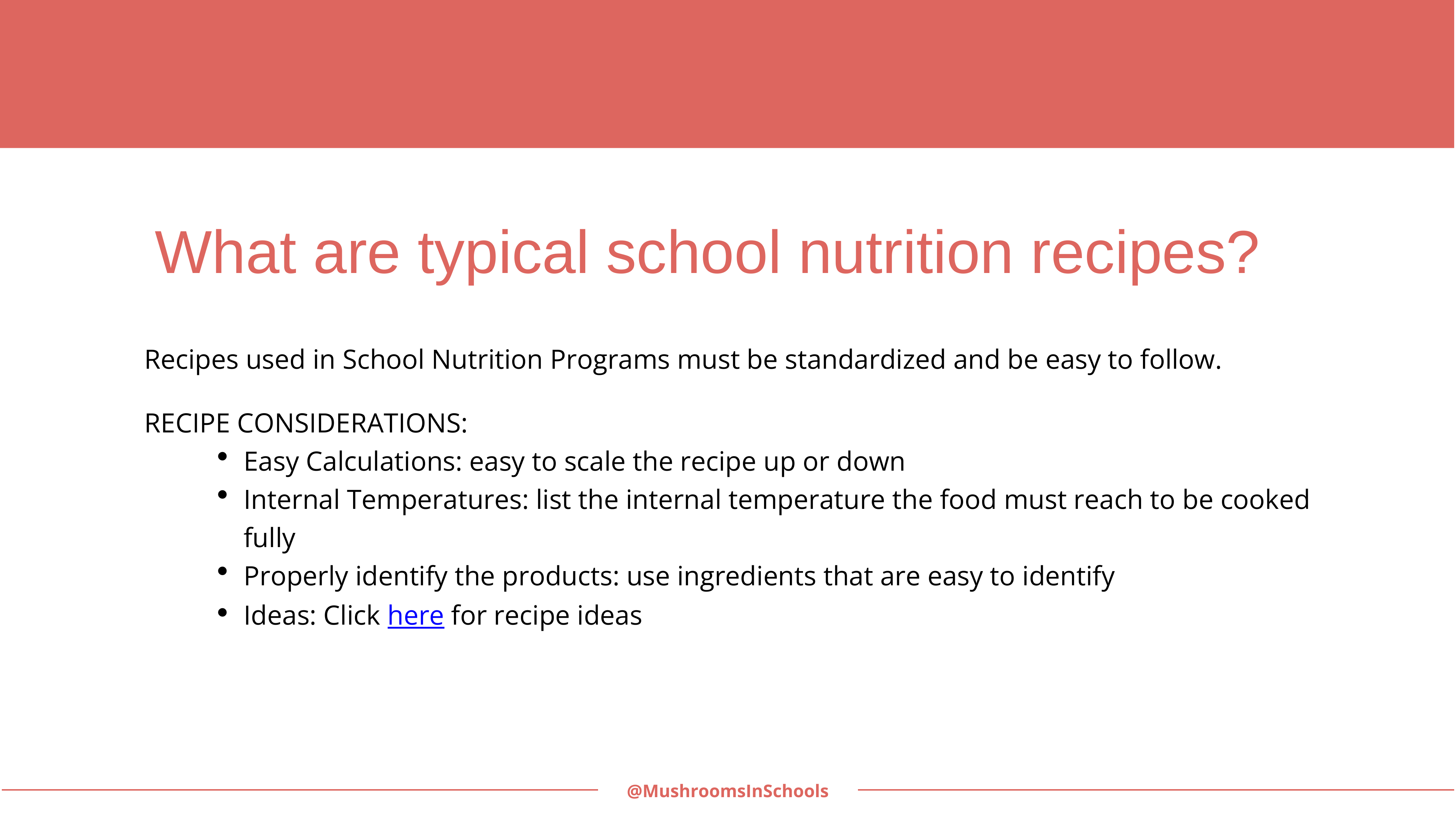

What are typical school nutrition recipes?
Recipes used in School Nutrition Programs must be standardized and be easy to follow.

RECIPE CONSIDERATIONS:
Easy Calculations: easy to scale the recipe up or down
Internal Temperatures: list the internal temperature the food must reach to be cooked fully
Properly identify the products: use ingredients that are easy to identify
Ideas: Click here for recipe ideas
@MushroomsInSchools